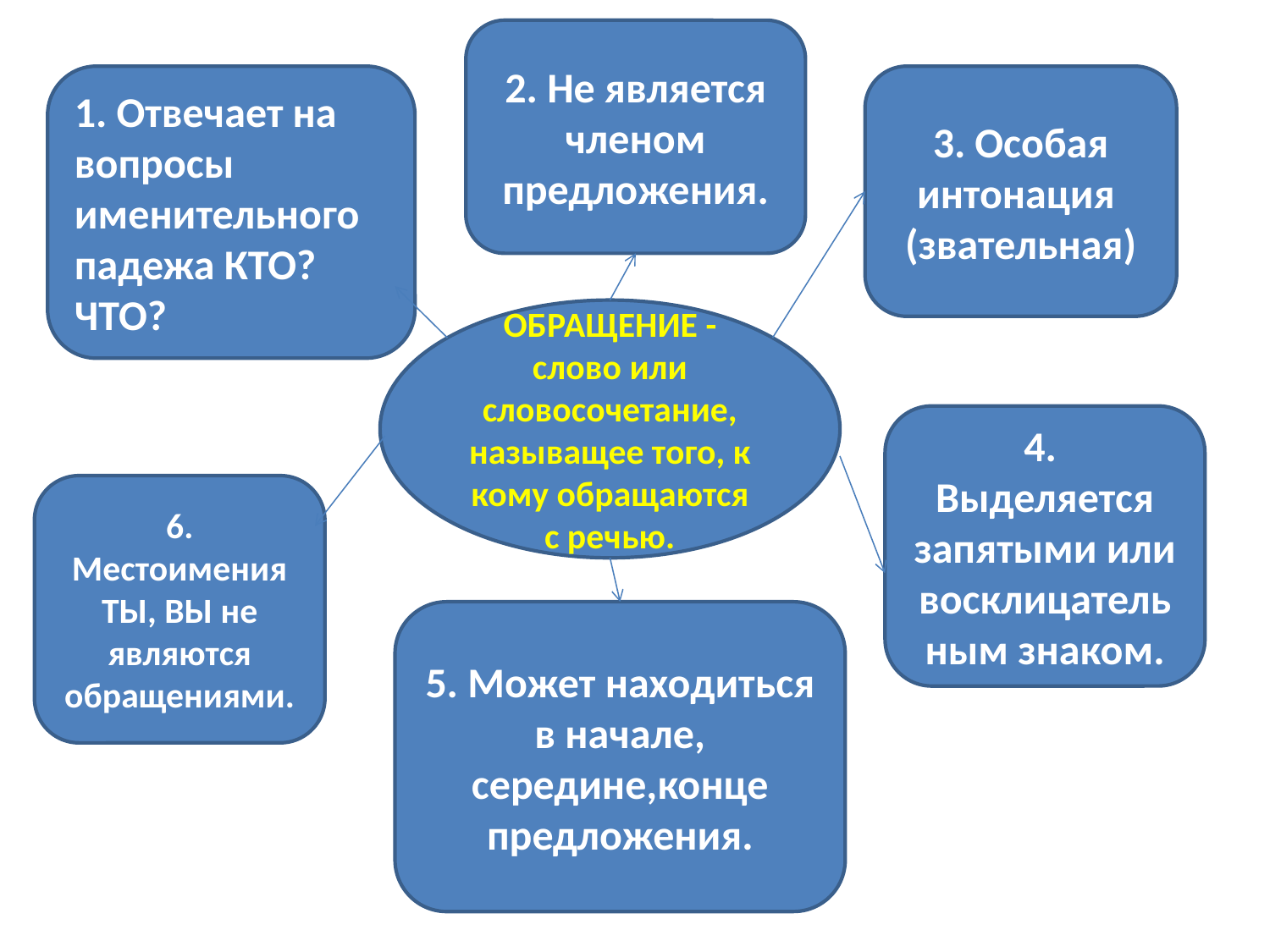

2. Не является членом предложения.
#
1. Отвечает на вопросы именительного падежа КТО? ЧТО?
3. Особая интонация
(звательная)

ОБРАЩЕНИЕ - слово или словосочетание, называщее того, к кому обращаются с речью.
4.  Выделяется запятыми или восклицательным знаком.
6. Местоимения ТЫ, ВЫ не являются обращениями.
5. Может находиться в начале, середине,конце предложения.